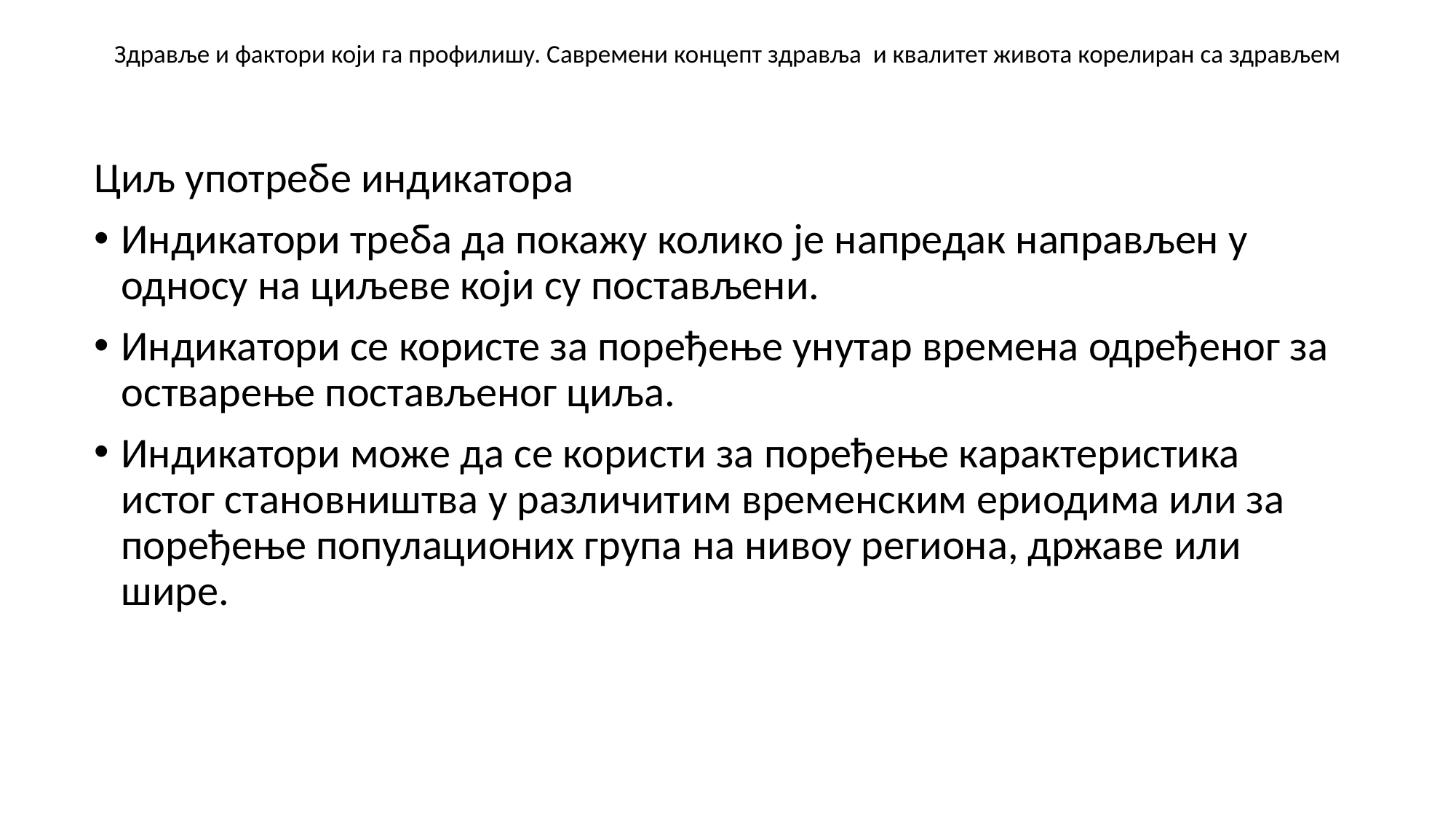

# Здравље и фактори који га профилишу. Савремени концепт здравља  и квалитет живота корелиран са здрављем
Циљ употребе индикатора
Индикатори треба да покажу колико је напредак направљен у односу на циљеве који су постављени.
Индикатори се користе за поређење унутар времена одређеног за остварење постављеног циља.
Индикатори може да се користи за поређење карактеристика истог становништва у различитим временским ериодима или за поређење популационих група на нивоу региона, државе или шире.